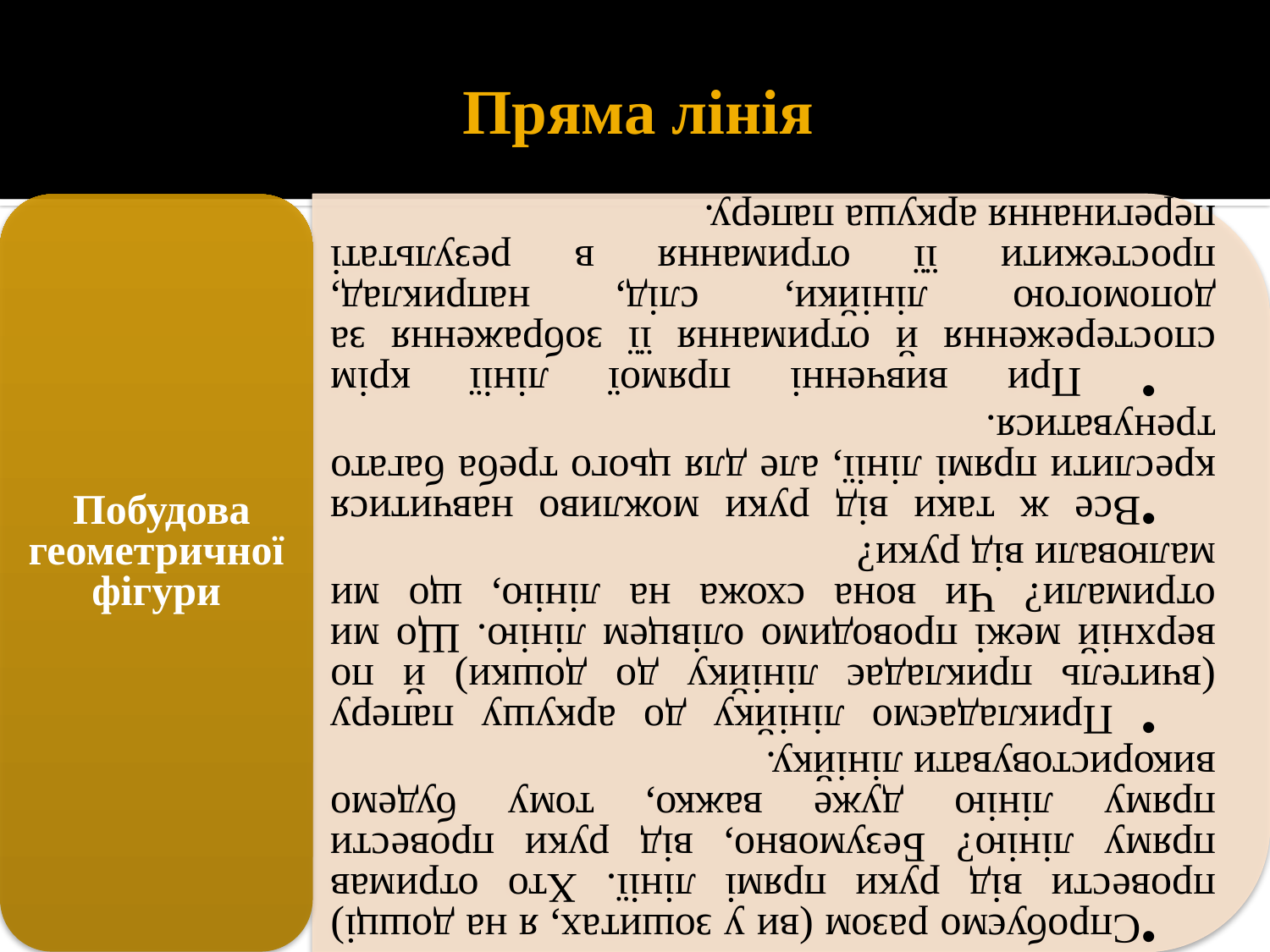

# Пряма лінія
Спробуємо разом (ви у зошитах, я на дошці) провести від руки прямі лінії. Хто отримав пряму лінію? Безумовно, від руки провести пряму лінію дуже важко, тому будемо використовувати лінійку.
 Прикладаємо лінійку до аркушу паперу (вчитель прикладає лінійку до дошки) й по верхній межі проводимо олівцем лінію. Що ми отримали? Чи вона схожа на лінію, що ми малювали від руки?
Все ж таки від руки можливо навчитися креслити прямі лінії, але для цього треба багато тренуватися.
 При вивченні прямої лінії крім спостереження й отримання її зображення за допомогою лінійки, слід, наприклад, простежити її отримання в результаті перегинання аркуша паперу.
 Побудова геометричної фігури